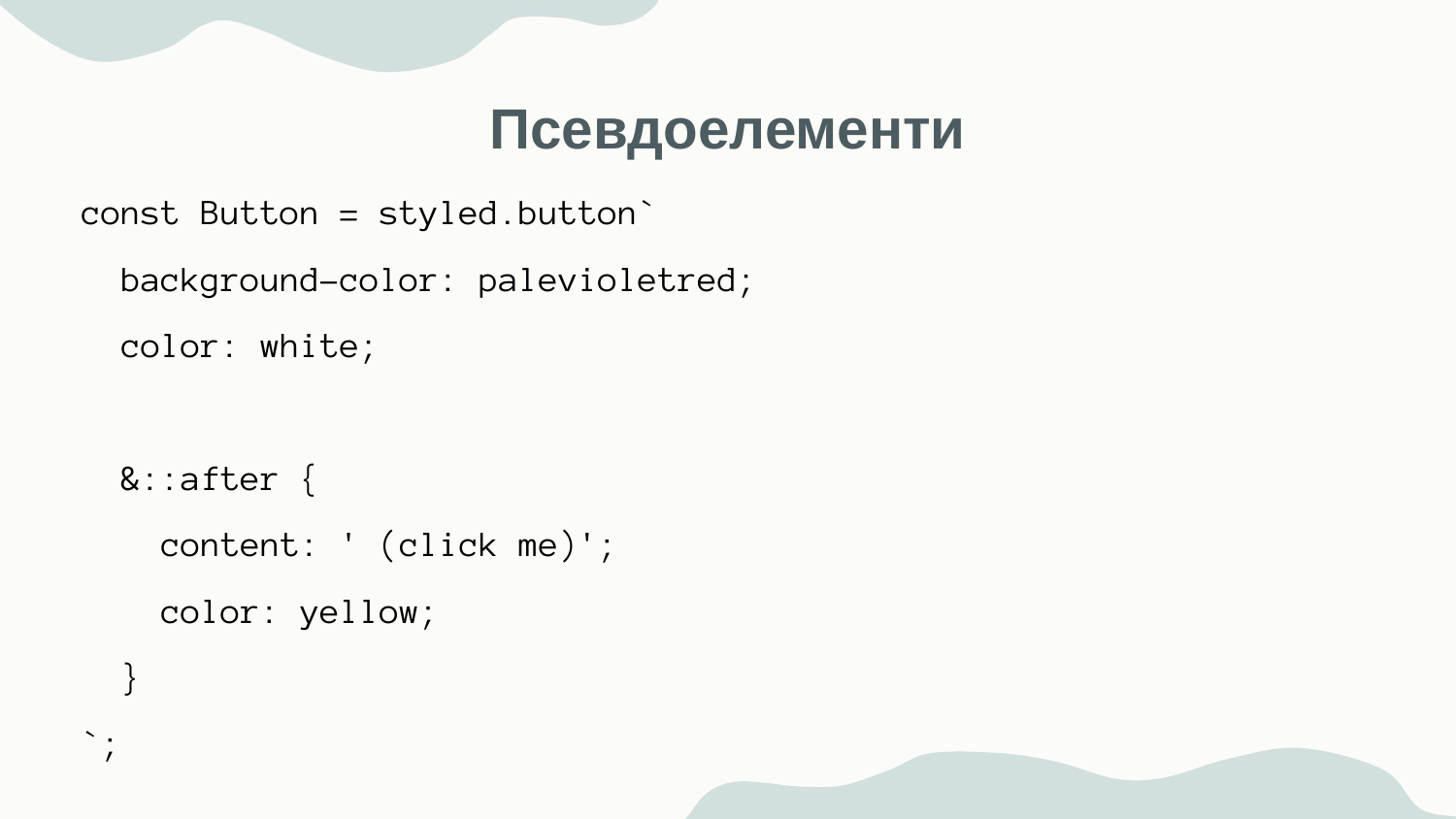

# Псевдоелементи
const Button = styled.button`
  background-color: palevioletred;
  color: white;

  &::after {
    content: ' (click me)';
    color: yellow;
  }
`;